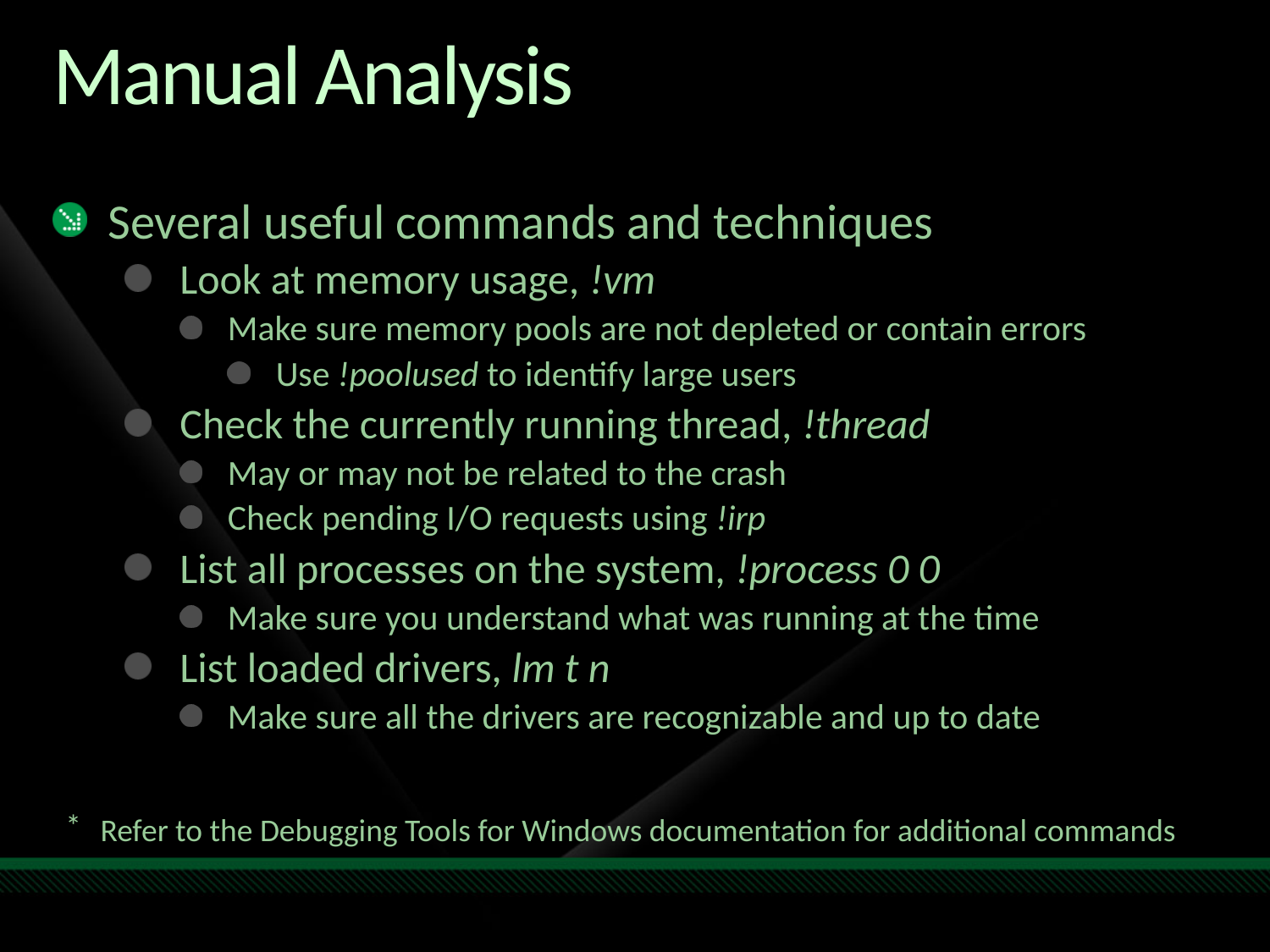

# Manual Analysis
Several useful commands and techniques
Look at memory usage, !vm
Make sure memory pools are not depleted or contain errors
Use !poolused to identify large users
Check the currently running thread, !thread
May or may not be related to the crash
Check pending I/O requests using !irp
List all processes on the system, !process 0 0
Make sure you understand what was running at the time
List loaded drivers, lm t n
Make sure all the drivers are recognizable and up to date
Refer to the Debugging Tools for Windows documentation for additional commands